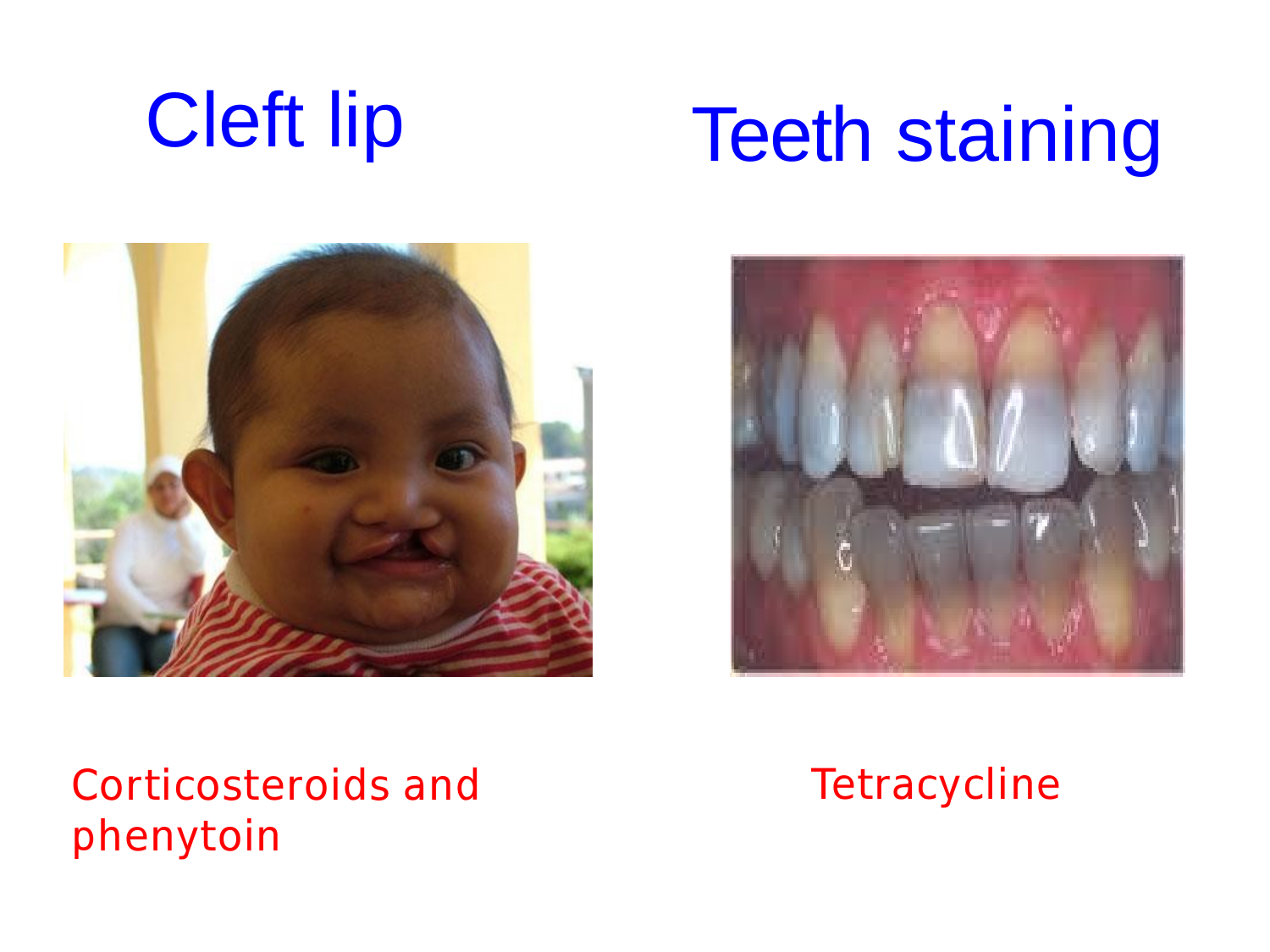

# Cleft lip
Teeth staining

Tetracycline
Corticosteroids and
phenytoin